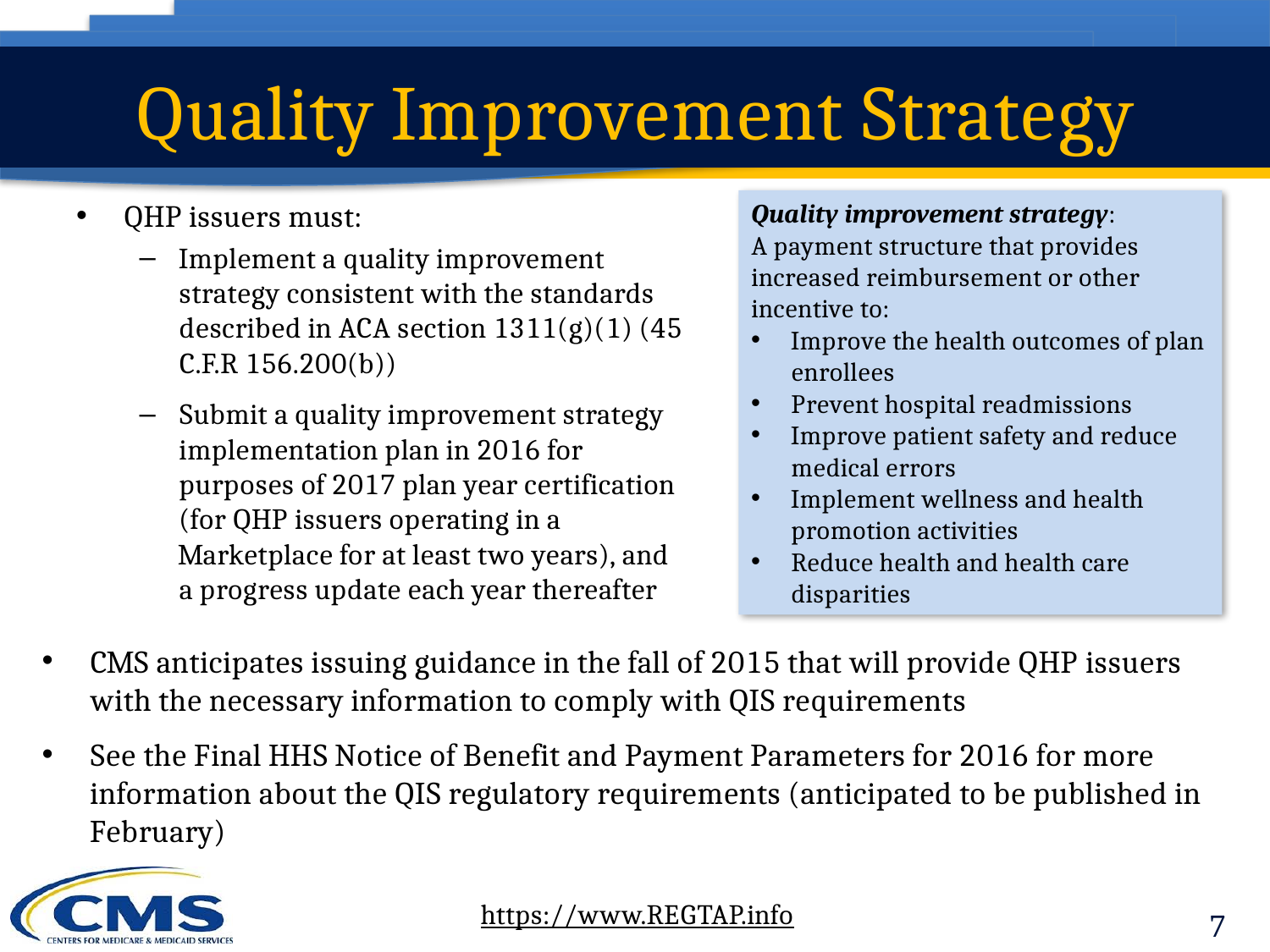

# Quality Improvement Strategy
QHP issuers must:
Implement a quality improvement strategy consistent with the standards described in ACA section 1311(g)(1) (45 C.F.R 156.200(b))
Submit a quality improvement strategy implementation plan in 2016 for purposes of 2017 plan year certification (for QHP issuers operating in a Marketplace for at least two years), and a progress update each year thereafter
Quality improvement strategy:
A payment structure that provides increased reimbursement or other incentive to:
Improve the health outcomes of plan enrollees
Prevent hospital readmissions
Improve patient safety and reduce medical errors
Implement wellness and health promotion activities
Reduce health and health care disparities
CMS anticipates issuing guidance in the fall of 2015 that will provide QHP issuers with the necessary information to comply with QIS requirements
See the Final HHS Notice of Benefit and Payment Parameters for 2016 for more information about the QIS regulatory requirements (anticipated to be published in February)
7